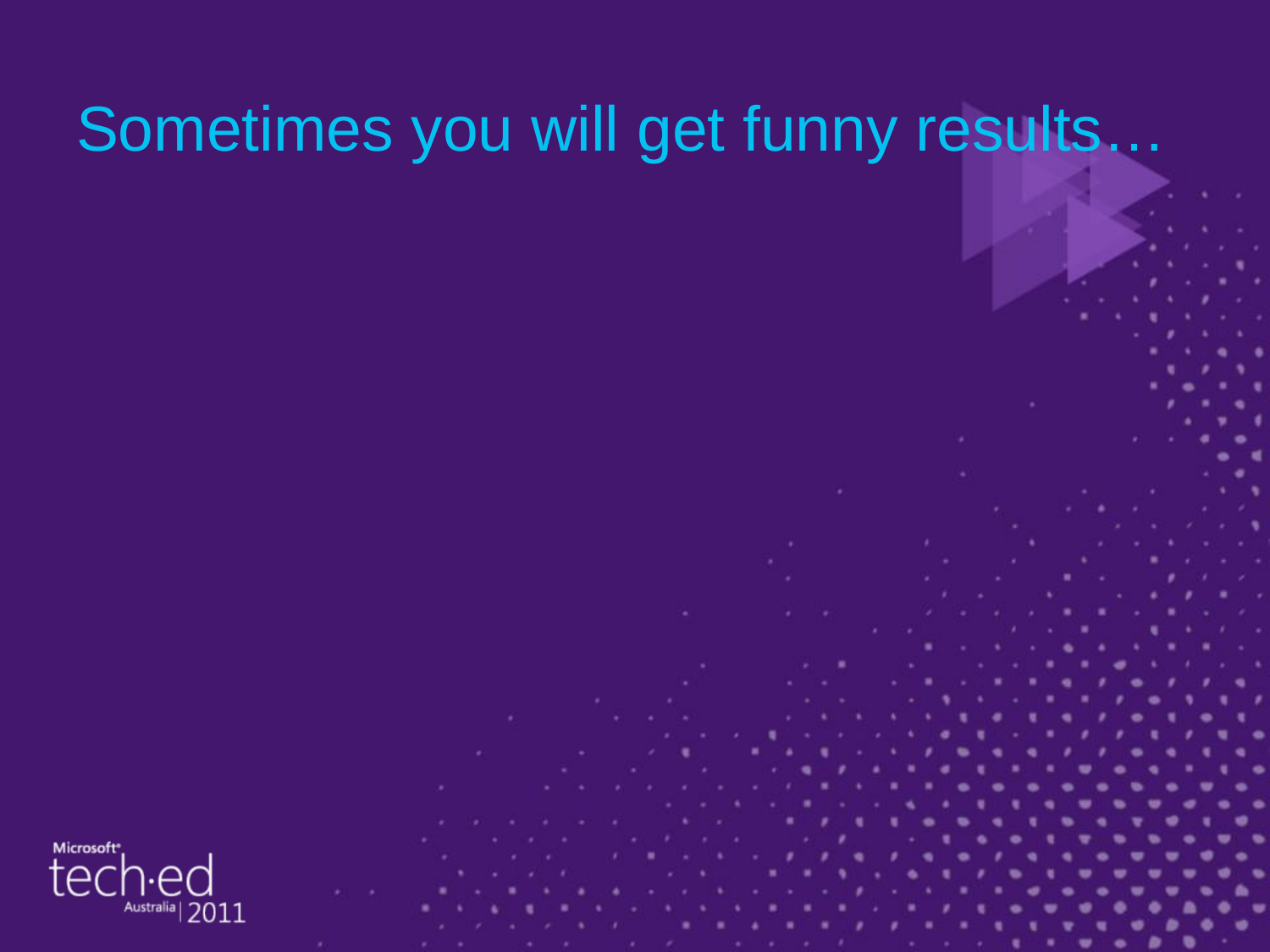

# Sometimes you will get funny results…